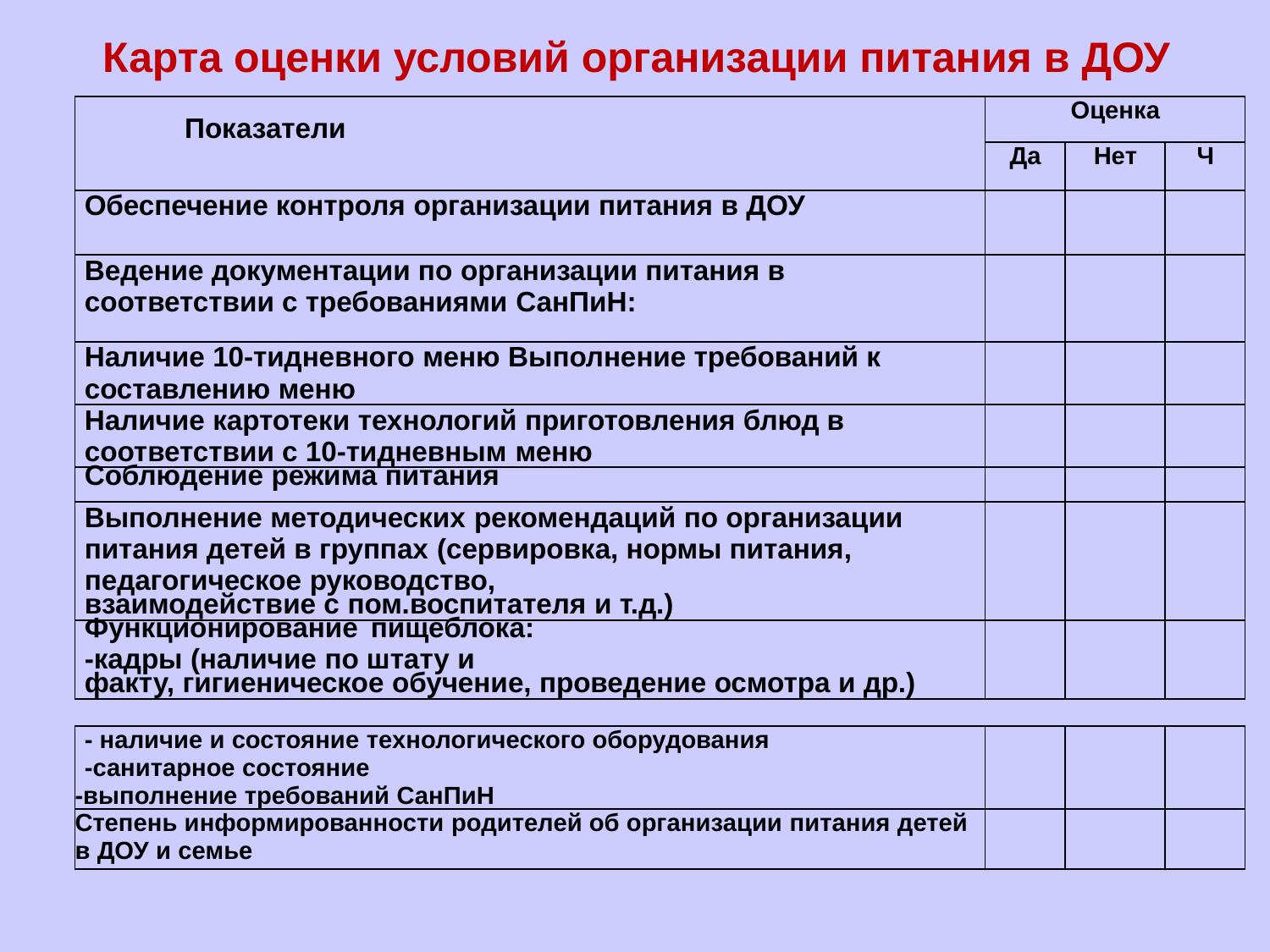

# Карта оценки условий организации питания в ДОУ
| Показатели | Оценка |  |  |
| --- | --- | --- | --- |
|  | Да | Нет | Ч |
| Обеспечение контроля организации питания в ДОУ |  |  |  |
| Ведение документации по организации питания в соответствии с требованиями СанПиН: |  |  |  |
| Наличие 10-тидневного меню Выполнение требований к составлению меню |  |  |  |
| Наличие картотеки технологий приготовления блюд в соответствии с 10-тидневным меню |  |  |  |
| Соблюдение режима питания |  |  |  |
| Выполнение методических рекомендаций по организации питания детей в группах (сервировка, нормы питания, педагогическое руководство, взаимодействие с пом.воспитателя и т.д.) |  |  |  |
| Функционирование пищеблока: -кадры (наличие по штату и факту, гигиеническое обучение, проведение осмотра и др.) |  |  |  |

|  |
| --- |
| - наличие и состояние технологического оборудования -санитарное состояние -выполнение требований СанПиН |  |  |  |
| --- | --- | --- | --- |
| Степень информированности родителей об организации питания детей в ДОУ и семье |  |  |  |